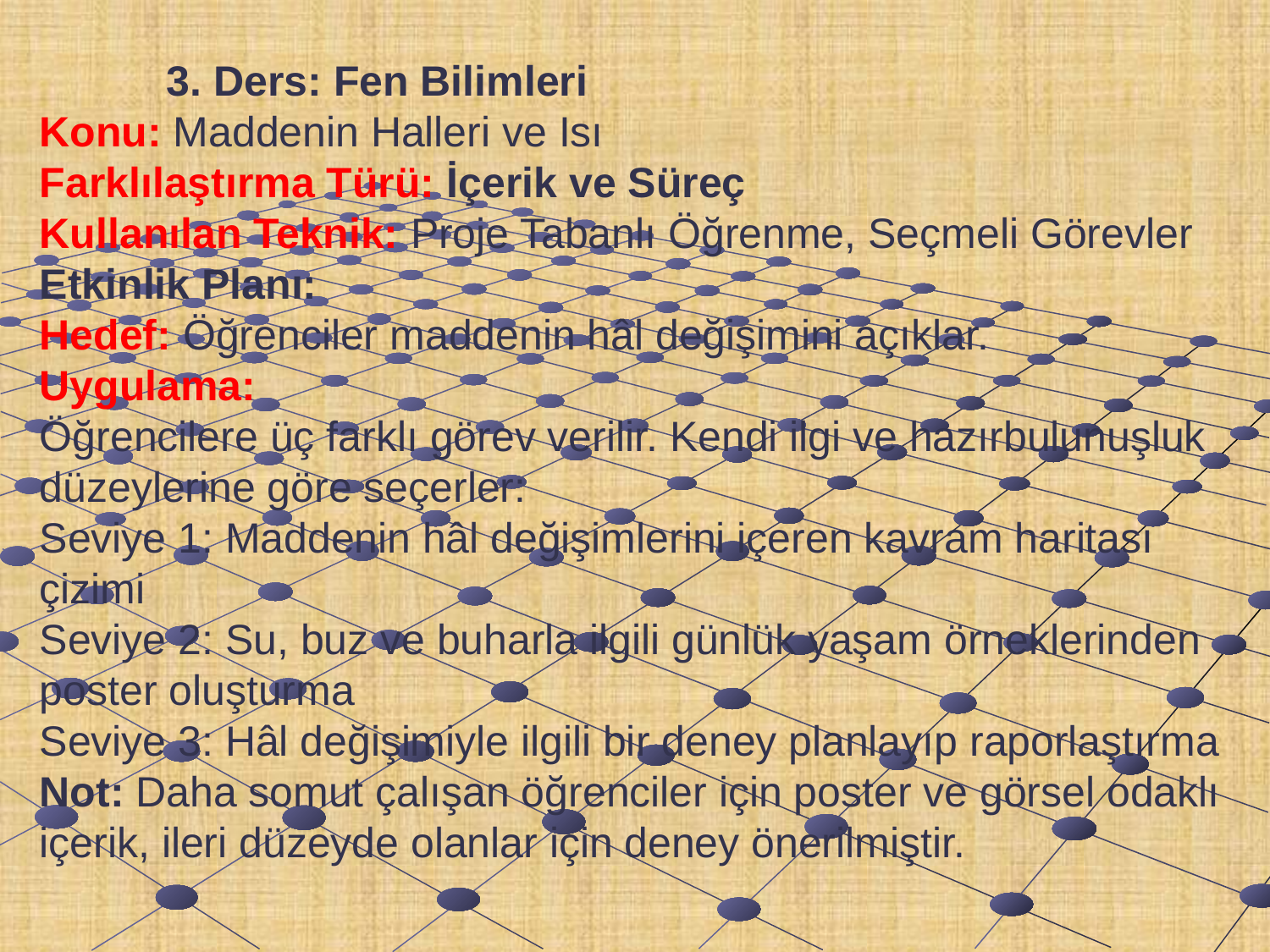

# 3. Ders: Fen Bilimleri Konu: Maddenin Halleri ve Isı Farklılaştırma Türü: İçerik ve Süreç Kullanılan Teknik: Proje Tabanlı Öğrenme, Seçmeli Görevler Etkinlik Planı: Hedef: Öğrenciler maddenin hâl değişimini açıklar. Uygulama: Öğrencilere üç farklı görev verilir. Kendi ilgi ve hazırbulunuşluk düzeylerine göre seçerler: Seviye 1: Maddenin hâl değişimlerini içeren kavram haritası çizimi Seviye 2: Su, buz ve buharla ilgili günlük yaşam örneklerinden poster oluşturma Seviye 3: Hâl değişimiyle ilgili bir deney planlayıp raporlaştırma Not: Daha somut çalışan öğrenciler için poster ve görsel odaklı içerik, ileri düzeyde olanlar için deney önerilmiştir.